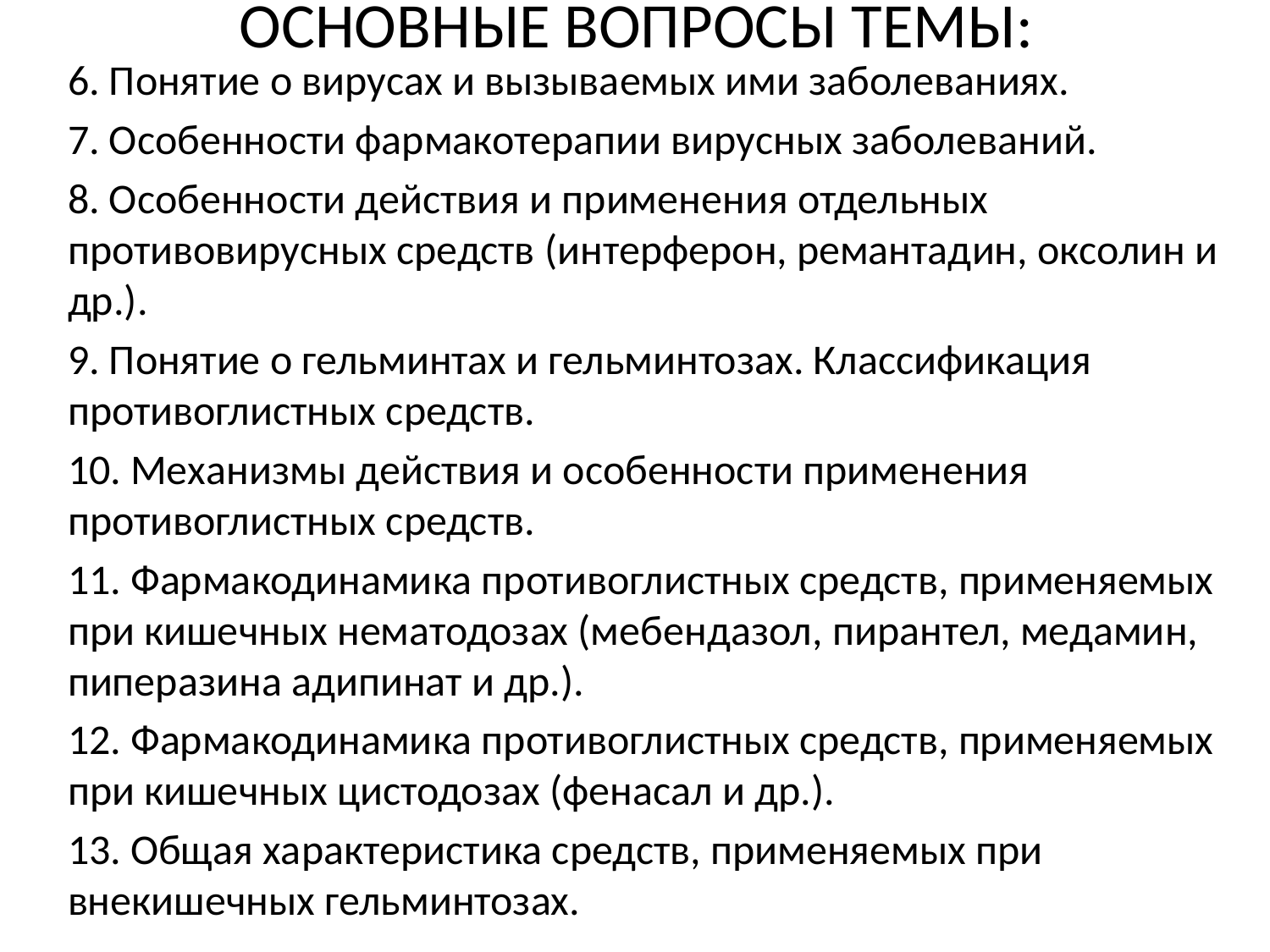

6. Понятие о вирусах и вызываемых ими заболеваниях.
7. Особенности фармакотерапии вирусных заболеваний.
8. Особенности действия и применения отдельных противовирусных средств (интерферон, ремантадин, оксолин и др.).
9. Понятие о гельминтах и гельминтозах. Классификация противоглистных средств.
10. Механизмы действия и особенности применения противоглистных средств.
11. Фармакодинамика противоглистных средств, применяемых при кишечных нематодозах (мебендазол, пирантел, медамин, пиперазина адипинат и др.).
12. Фармакодинамика противоглистных средств, применяемых при кишечных цистодозах (фенасал и др.).
13. Общая характеристика средств, применяемых при внекишечных гельминтозах.
# ОСНОВНЫЕ ВОПРОСЫ ТЕМЫ: